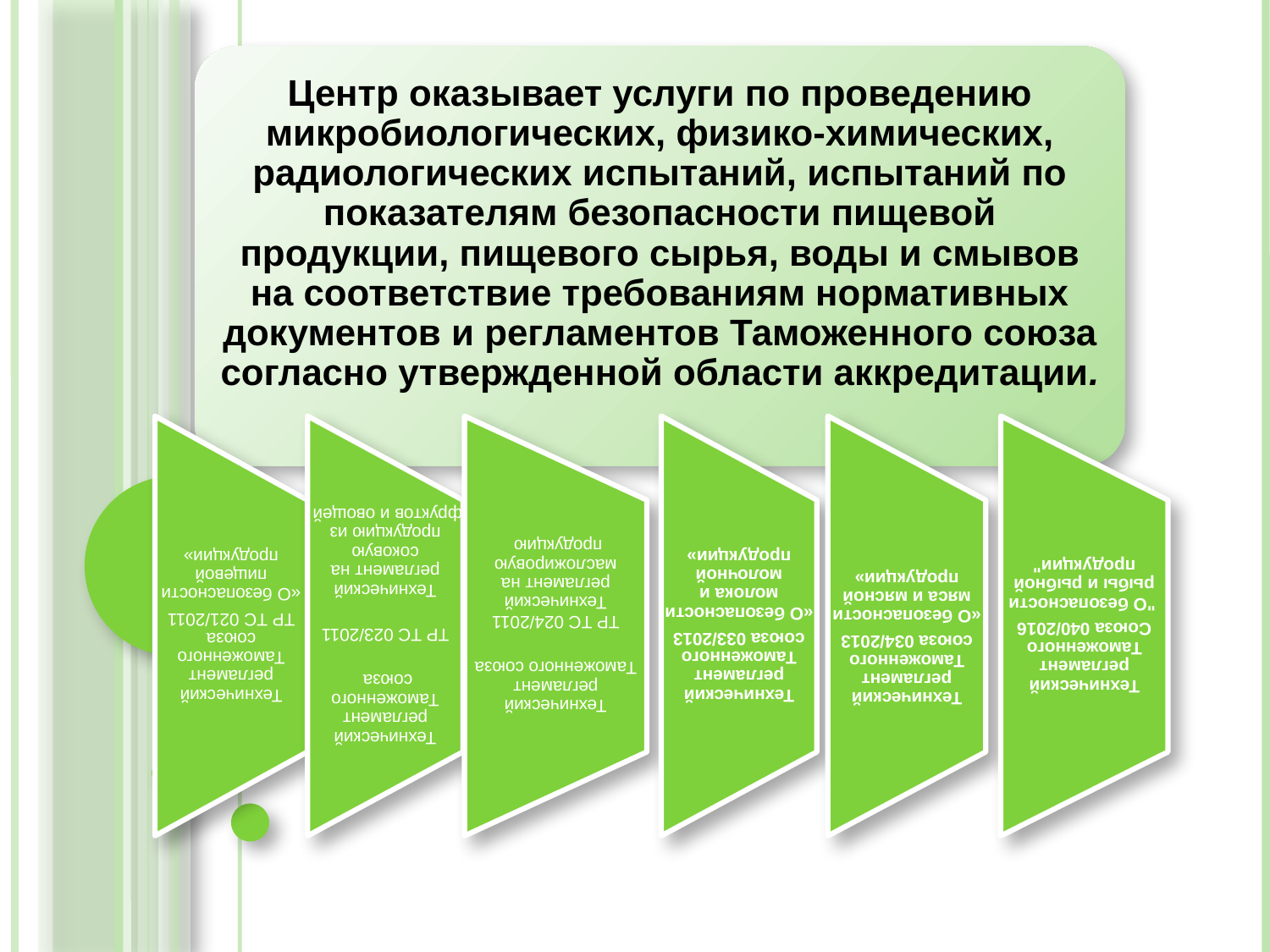

Центр оказывает услуги по проведению микробиологических, физико-химических, радиологических испытаний, испытаний по показателям безопасности пищевой продукции, пищевого сырья, воды и смывов на соответствие требованиям нормативных документов и регламентов Таможенного союза согласно утвержденной области аккредитации.
Технический регламент Таможенного союза
ТР ТС 021/2011
«О безопасности пищевой продукции»
Технический регламент Таможенного союза
ТР ТС 023/2011
Технический регламент на соковую продукцию из фруктов и овощей
Технический регламент Таможенного союза
ТР ТС 024/2011
Технический регламент на масложировую продукцию
Технический регламент Таможенного союза 033/2013
«О безопасности молока и молочной продукции»
Технический регламент Таможенного союза 034/2013
«О безопасности мяса и мясной продукции»

Технический регламент Таможенного Союза 040/2016
 "О безопасности рыбы и рыбной продукции"